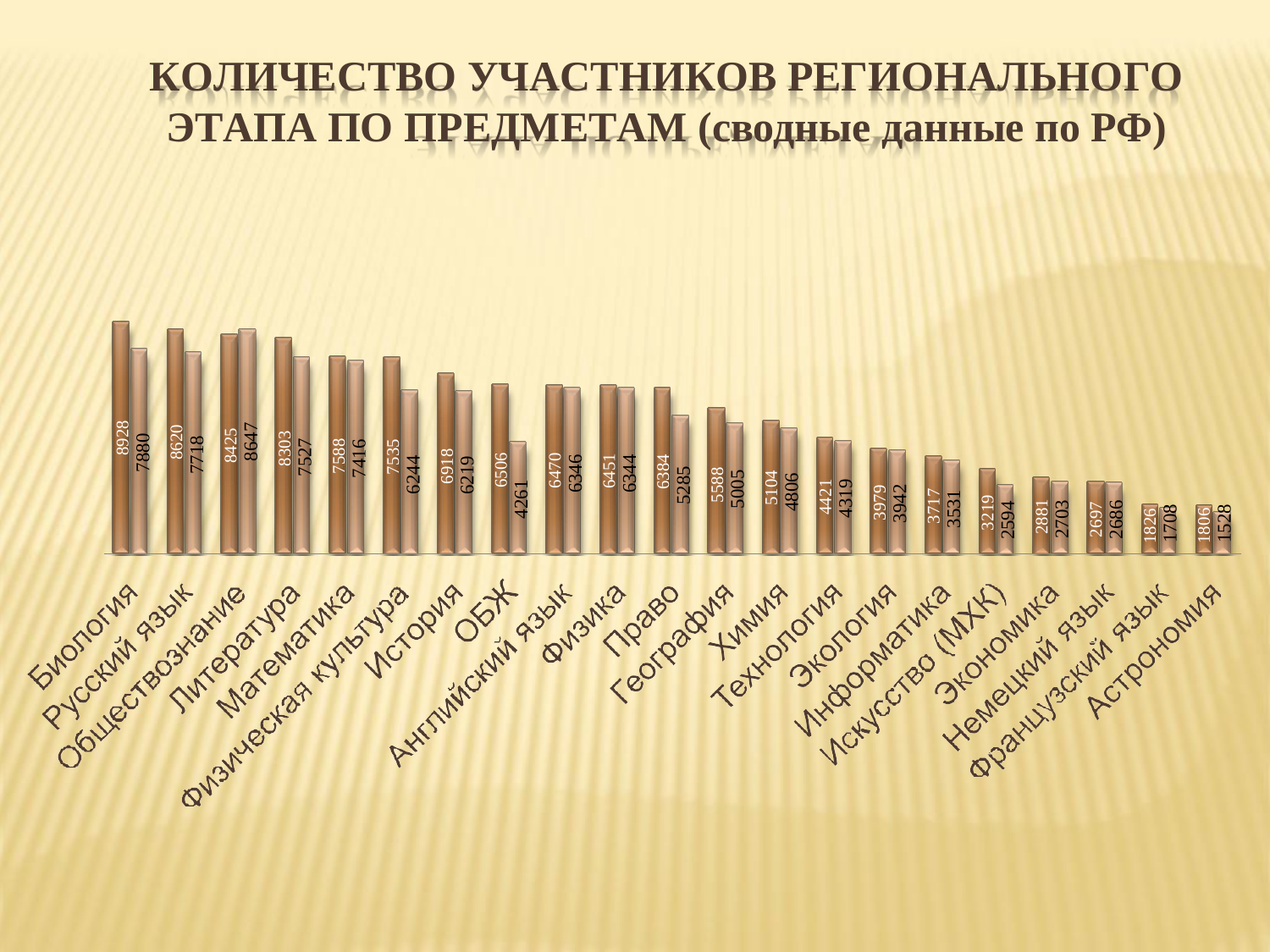

# КОЛИЧЕСТВО УЧАСТНИКОВ РЕГИОНАЛЬНОГО
ЭТАПА ПО ПРЕДМЕТАМ (сводные данные по РФ)

8928
7880
8620
7718
8425
8647
8303
7527
7588
7416
7535
6244
6918
6219
6506
4261
6470
6346
6451
6344
6384
5285
5588
5005
5104
4806
4421
4319
3979
3942
3717
3531
3219
2594
2881
2703
2697
2686
1826
1708
1806
1528